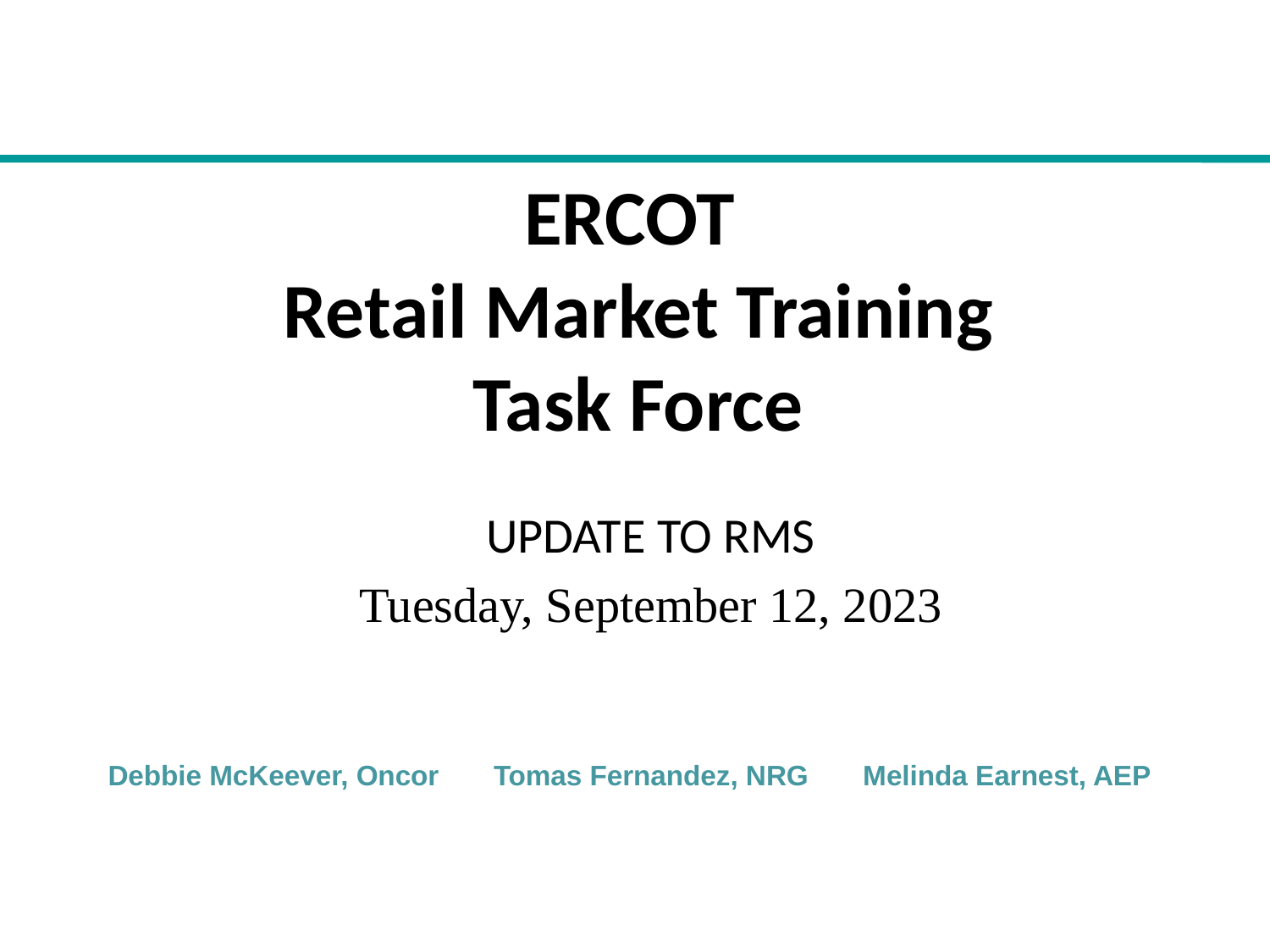

# ERCOT Retail Market Training Task Force
UPDATE TO RMS
Tuesday, September 12, 2023

Debbie McKeever, Oncor       Tomas Fernandez, NRG       Melinda Earnest, AEP